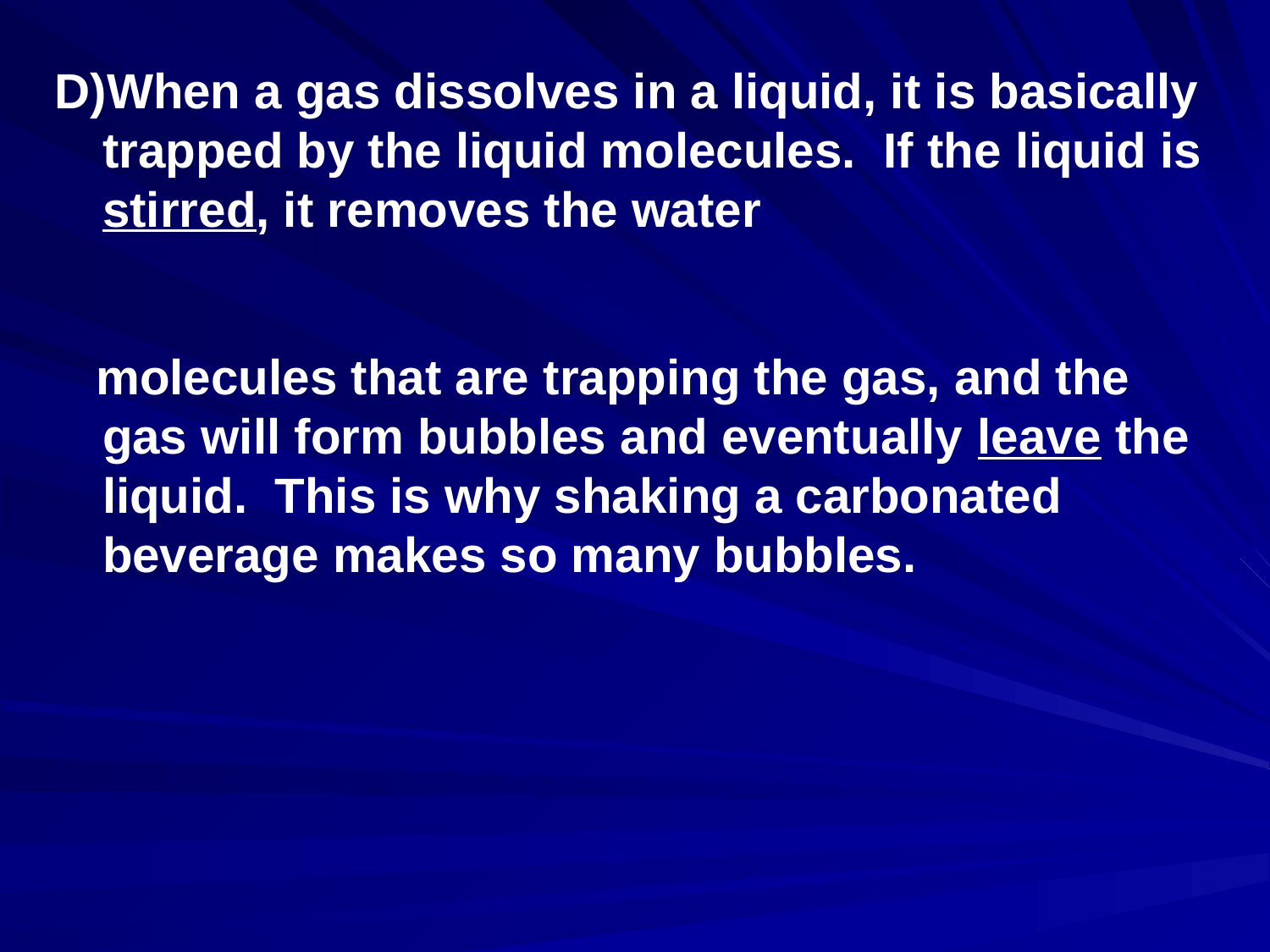

When a gas dissolves in a liquid, it is basically trapped by the liquid molecules.  If the liquid is stirred, it removes the water

   molecules that are trapping the gas, and the gas will form bubbles and eventually leave the liquid.  This is why shaking a carbonated beverage makes so many bubbles.